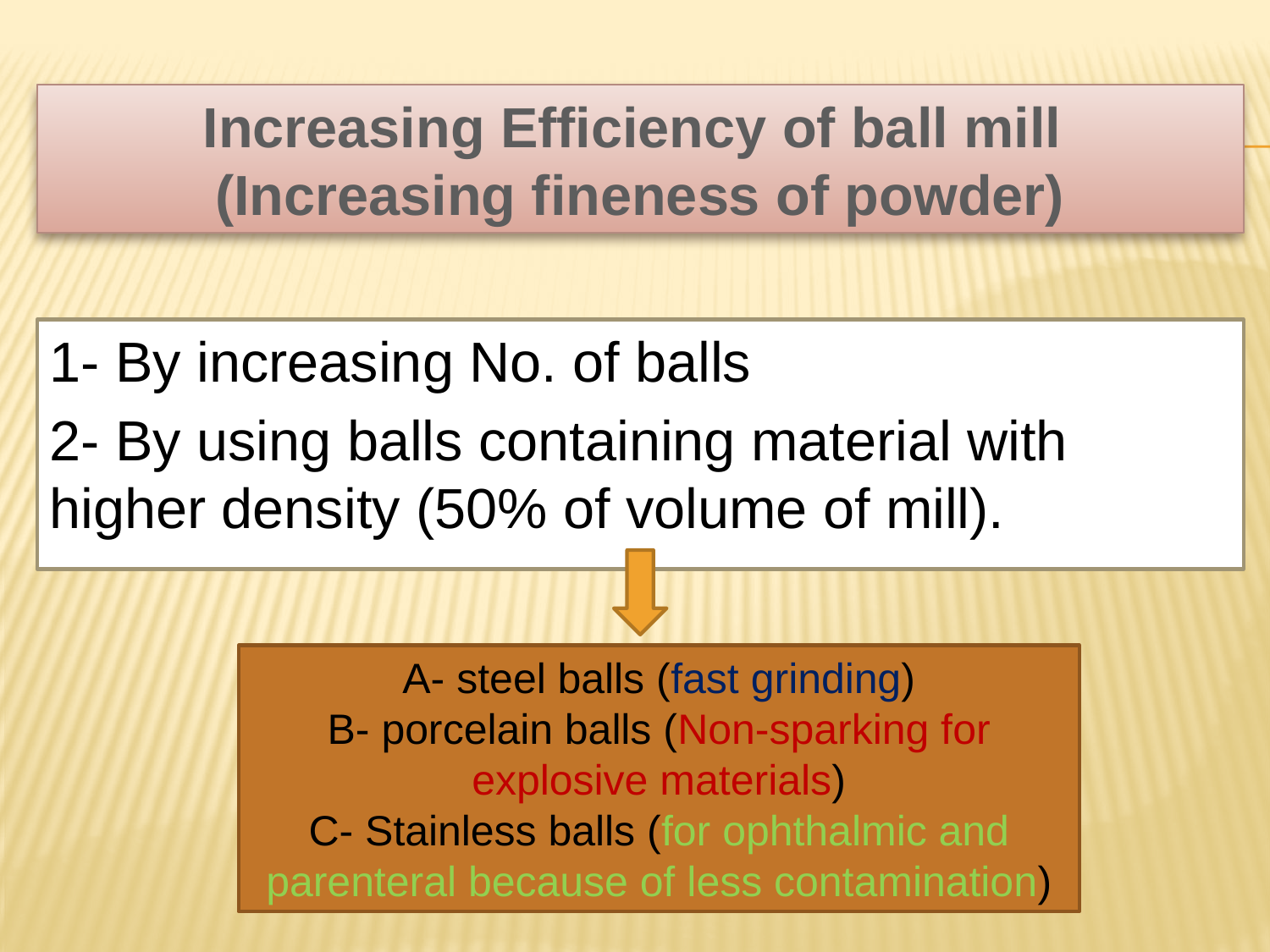

# Increasing Efficiency of ball mill (Increasing fineness of powder)
1- By increasing No. of balls
2- By using balls containing material with higher density (50% of volume of mill).

A- steel balls (fast grinding)
B- porcelain balls (Non-sparking for explosive materials)
C- Stainless balls (for ophthalmic and parenteral because of less contamination)